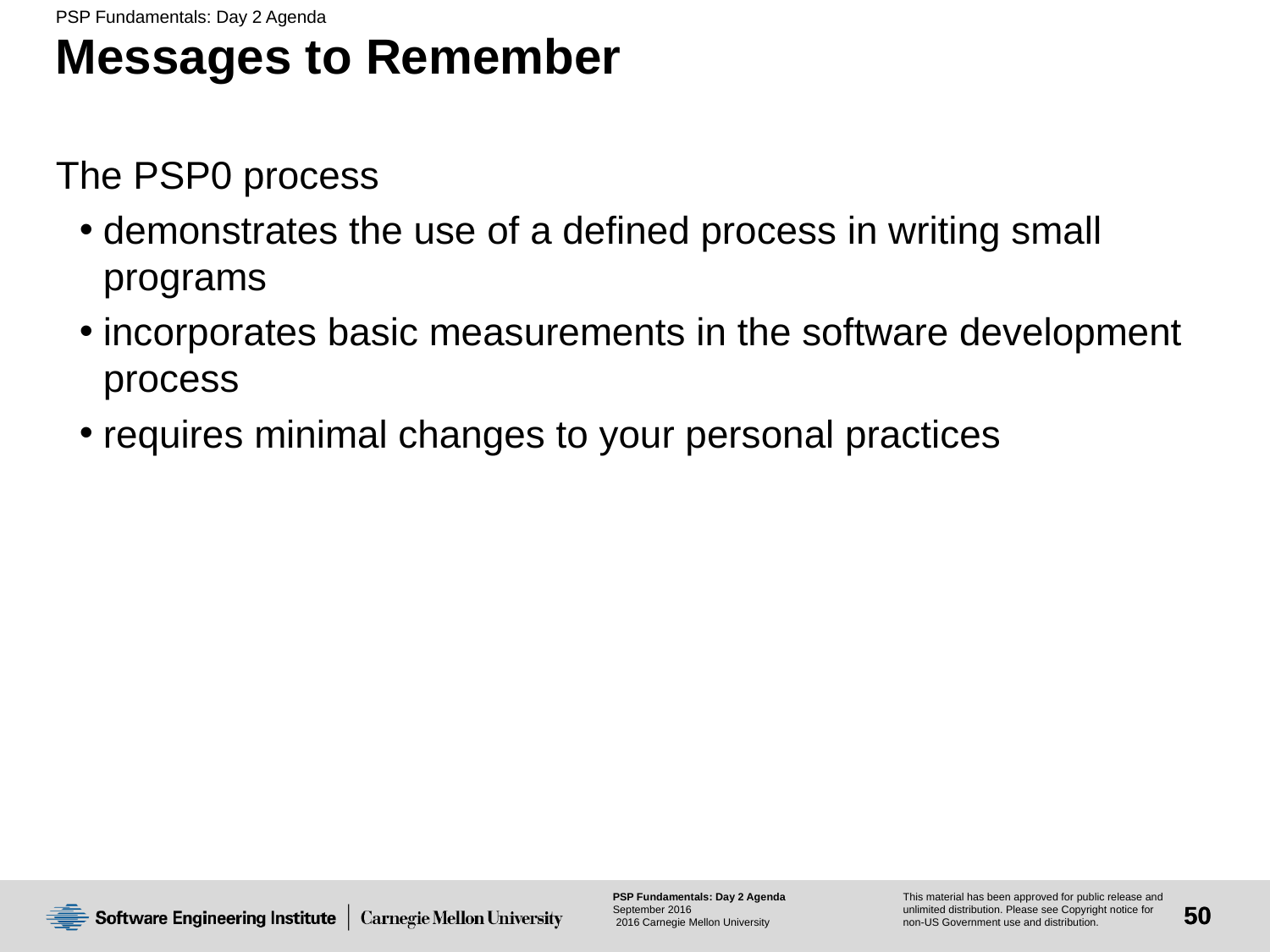

# Messages to Remember
The PSP0 process
demonstrates the use of a defined process in writing small programs
incorporates basic measurements in the software development process
requires minimal changes to your personal practices